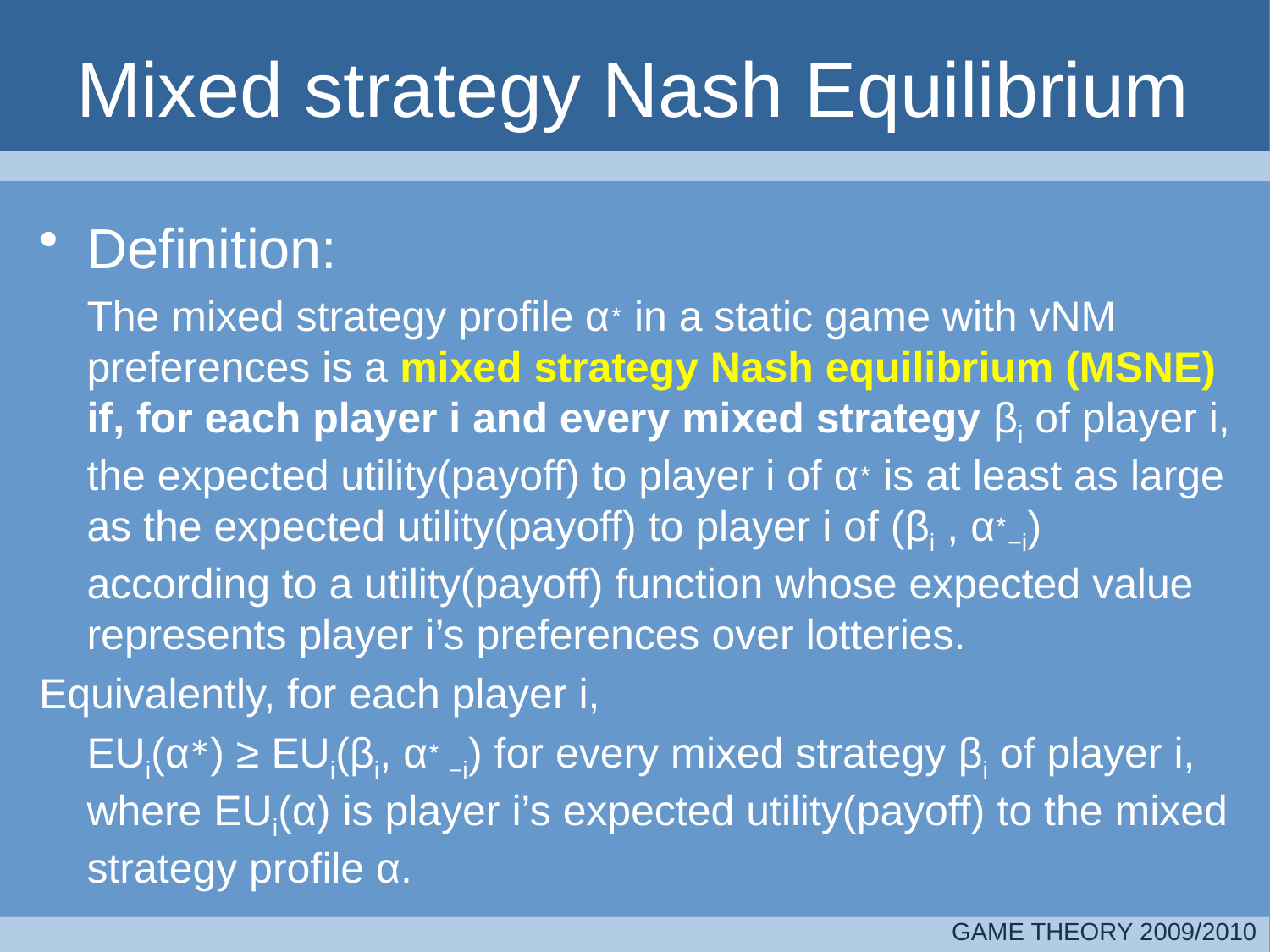

# Mixed strategy Nash Equilibrium
Definition:
	The mixed strategy profile α∗ in a static game with vNM preferences is a mixed strategy Nash equilibrium (MSNE) if, for each player i and every mixed strategy βi of player i, the expected utility(payoff) to player i of α∗ is at least as large as the expected utility(payoff) to player i of (βi , α∗−i) according to a utility(payoff) function whose expected value represents player i’s preferences over lotteries.
Equivalently, for each player i,
	EUi(α∗) ≥ EUi(βi, α∗−i) for every mixed strategy βi of player i, where EUi(α) is player i’s expected utility(payoff) to the mixed strategy profile α.

GAME THEORY 2009/2010